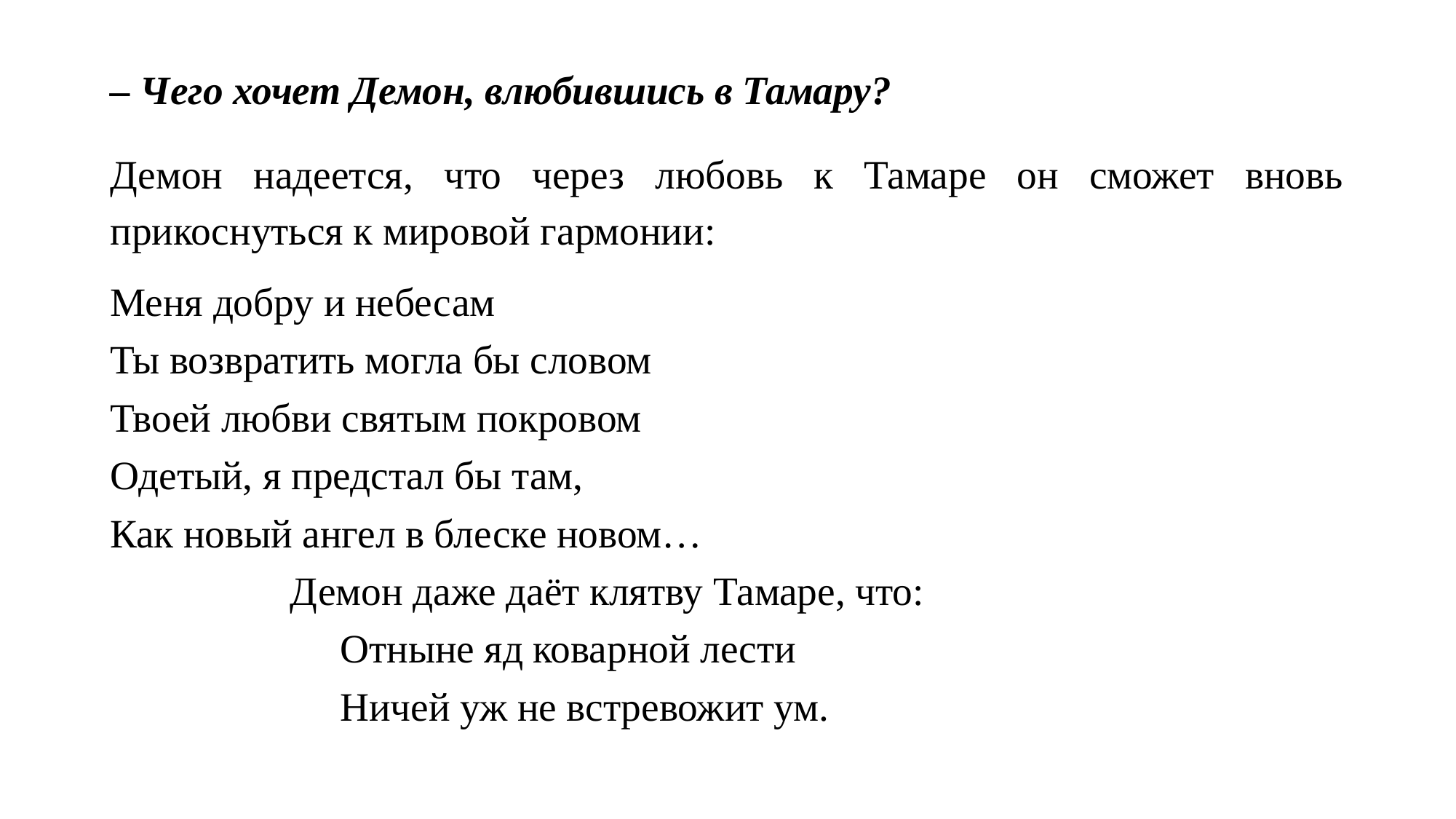

#
– Чего хочет Демон, влюбившись в Тамару?
Демон надеется, что через любовь к Тамаре он сможет вновь прикоснуться к мировой гармонии:
Меня добру и небесам
Ты возвратить могла бы словом
Твоей любви святым покровом
Одетый, я предстал бы там,
Как новый ангел в блеске новом…
                  Демон даже даёт клятву Тамаре, что:
                       Отныне яд коварной лести
                       Ничей уж не встревожит ум.